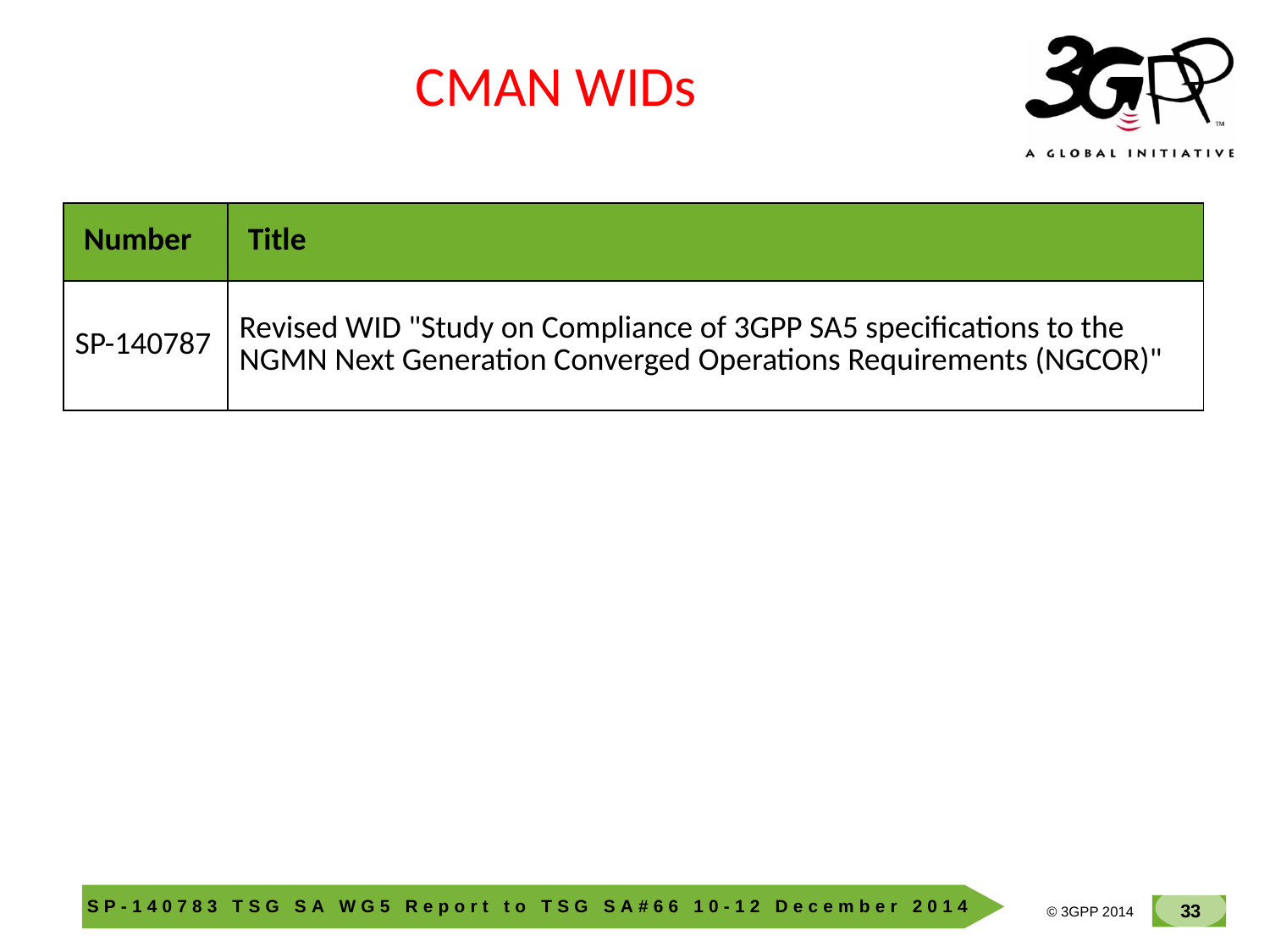

CMAN WIDs
| Number | Title |
| --- | --- |
| SP-140787 | Revised WID "Study on Compliance of 3GPP SA5 specifications to the NGMN Next Generation Converged Operations Requirements (NGCOR)" |